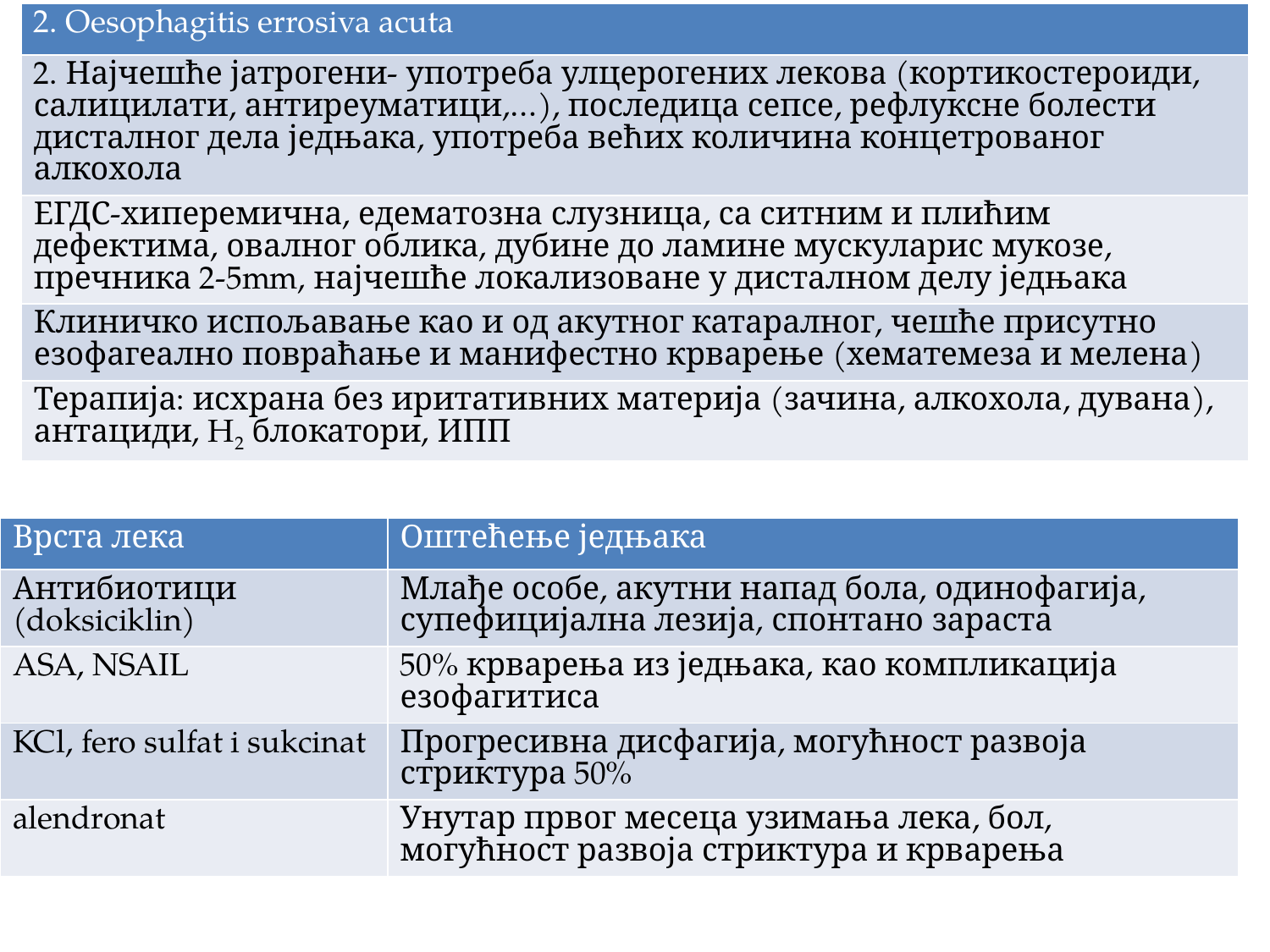

| 2. Oesophagitis errosiva acuta |
| --- |
| 2. Најчешће јатрогени- употреба улцерогених лекова (кортикостероиди, салицилати, антиреуматици,…), последица сепсе, рефлуксне болести дисталног дела једњака, употреба већих количина концетрованог алкохола |
| ЕГДС-хиперемична, едематозна слузница, са ситним и плићим дефектима, овалног облика, дубине до ламине мускуларис мукозе, пречника 2-5mm, најчешће локализоване у дисталном делу једњака |
| Клиничко испољавање као и од акутног катаралног, чешће присутно езофагеално повраћање и манифестно крварење (хематемеза и мелена) |
| Терапија: исхрана без иритативних материја (зачина, алкохола, дувана), антациди, H2 блокатори, ИПП |
| Врста лека | Оштећење једњака |
| --- | --- |
| Антибиотици (doksiciklin) | Млађе особе, акутни напад бола, одинофагија, супефицијална лезија, спонтано зараста |
| ASA, NSAIL | 50% крварења из једњака, као компликација езофагитиса |
| KCl, fero sulfat i sukcinat | Прогресивна дисфагија, могућност развоја стриктура 50% |
| alendronat | Унутар првог месеца узимања лека, бол, могућност развоја стриктура и крварења |